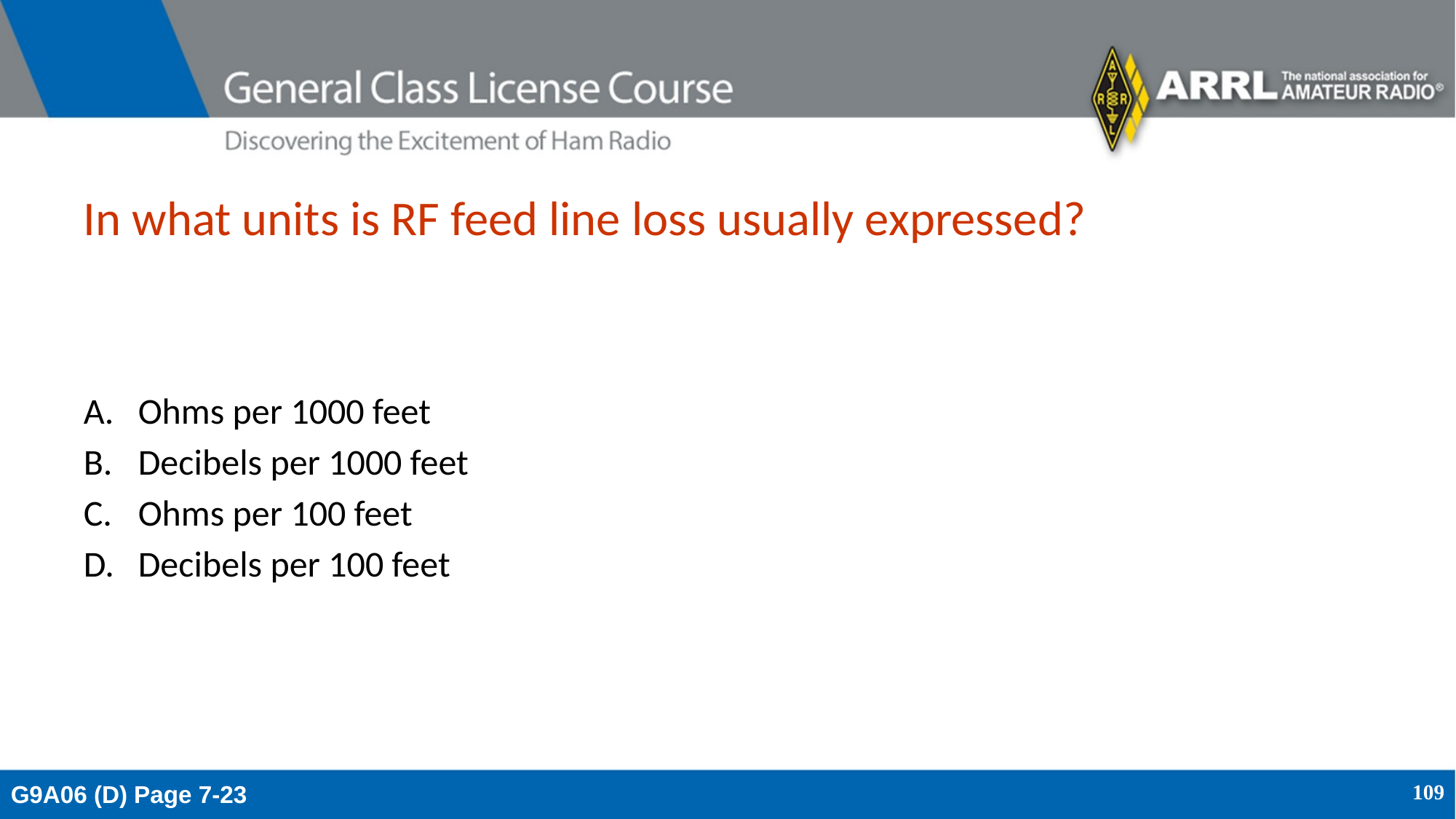

# In what units is RF feed line loss usually expressed?
Ohms per 1000 feet
Decibels per 1000 feet
Ohms per 100 feet
Decibels per 100 feet
G9A06 (D) Page 7-23
109